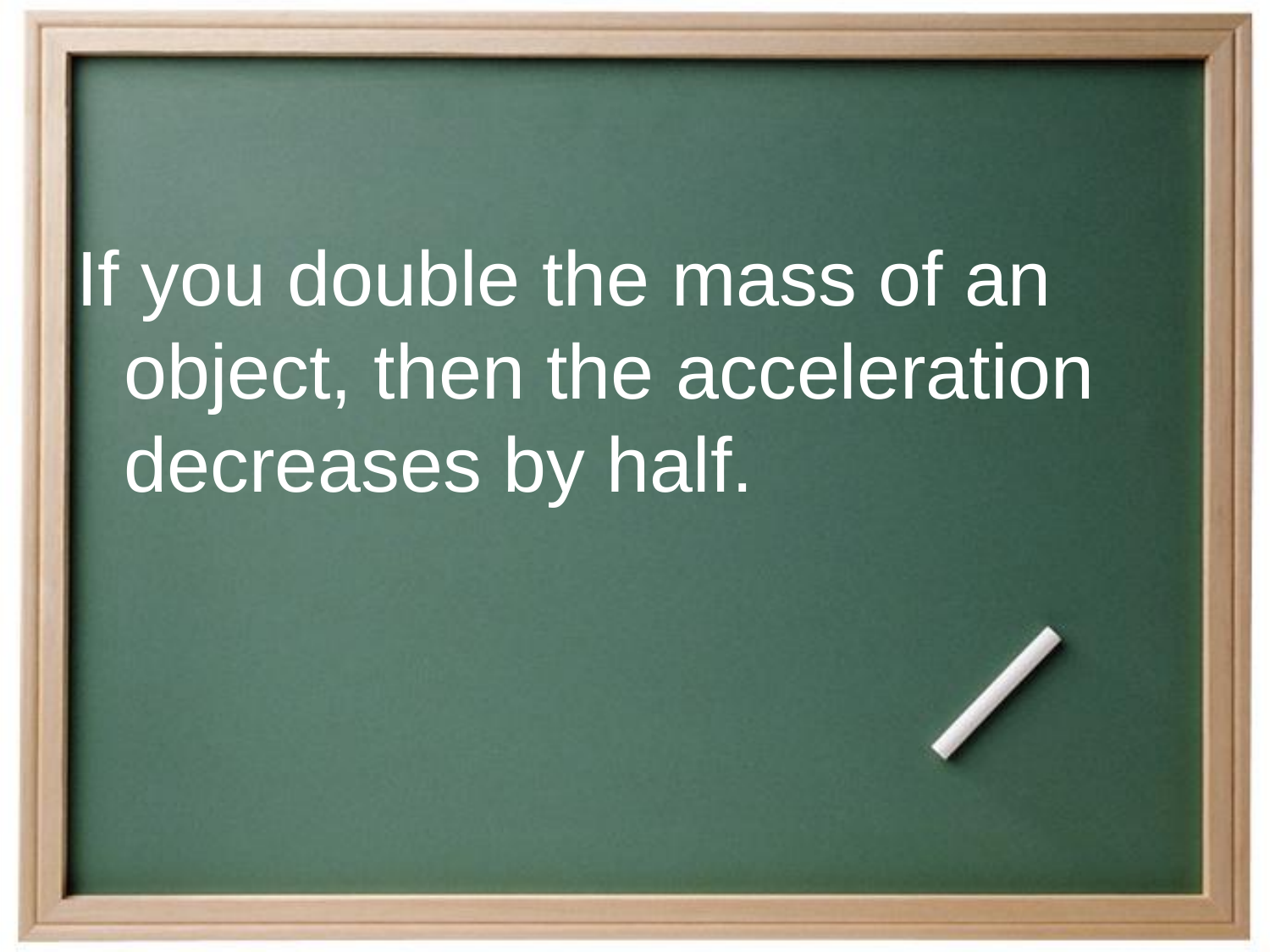

#
If you double the mass of an object, then the acceleration decreases by half.